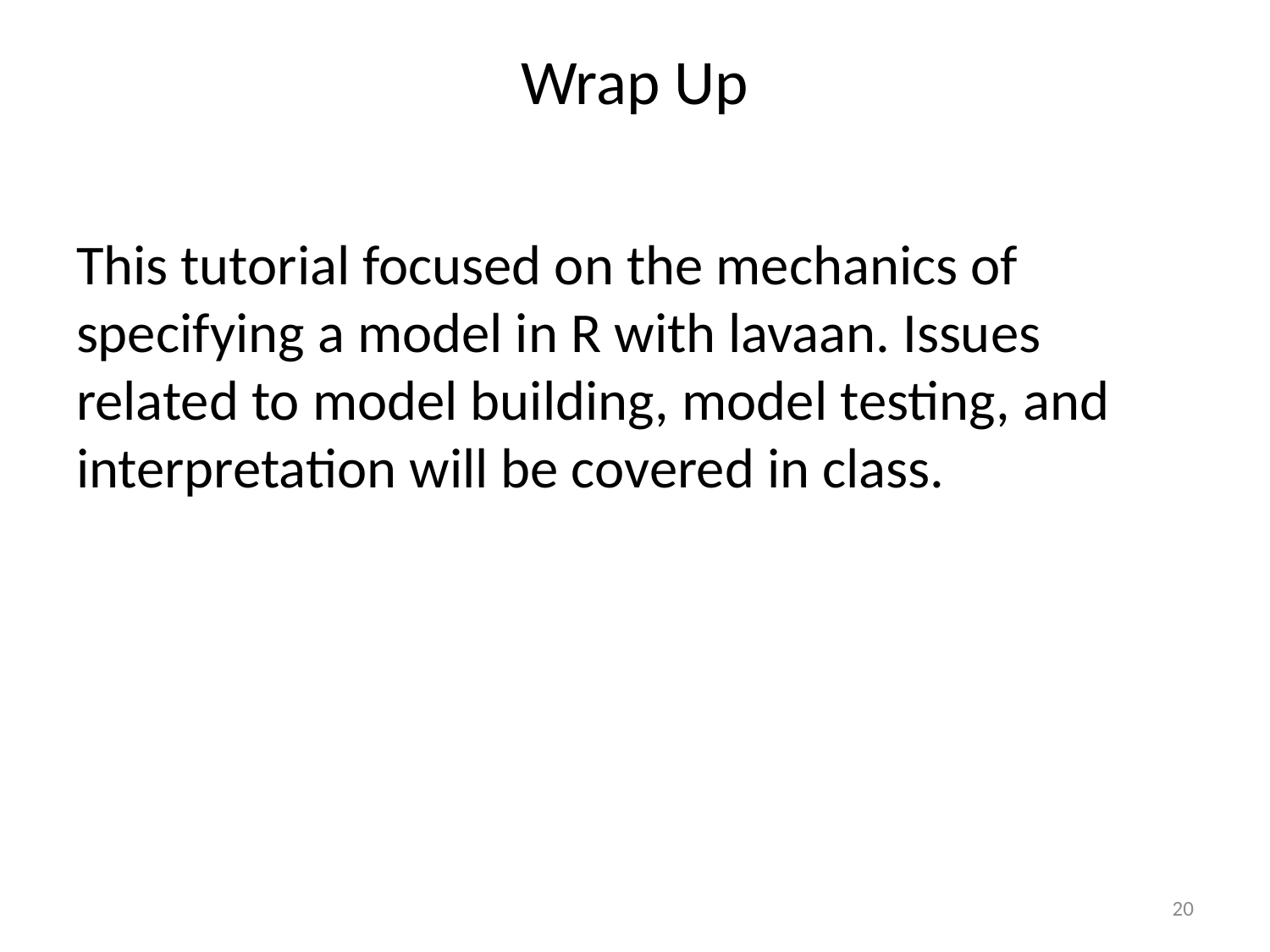

# Wrap Up
This tutorial focused on the mechanics of specifying a model in R with lavaan. Issues related to model building, model testing, and interpretation will be covered in class.
20